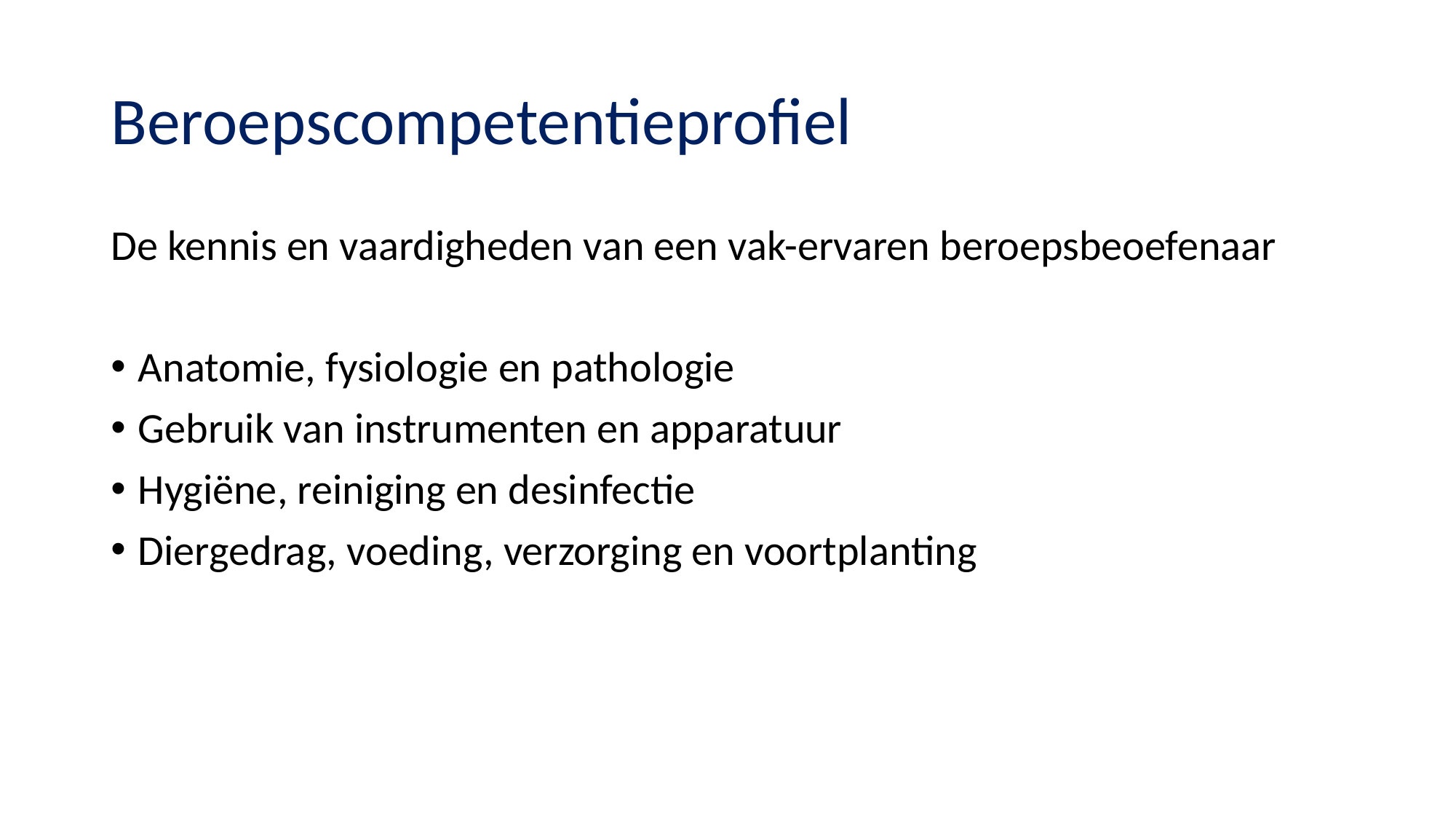

# Beroepscompetentieprofiel
De kennis en vaardigheden van een vak-ervaren beroepsbeoefenaar

Anatomie, fysiologie en pathologie
Gebruik van instrumenten en apparatuur
Hygiëne, reiniging en desinfectie
Diergedrag, voeding, verzorging en voortplanting